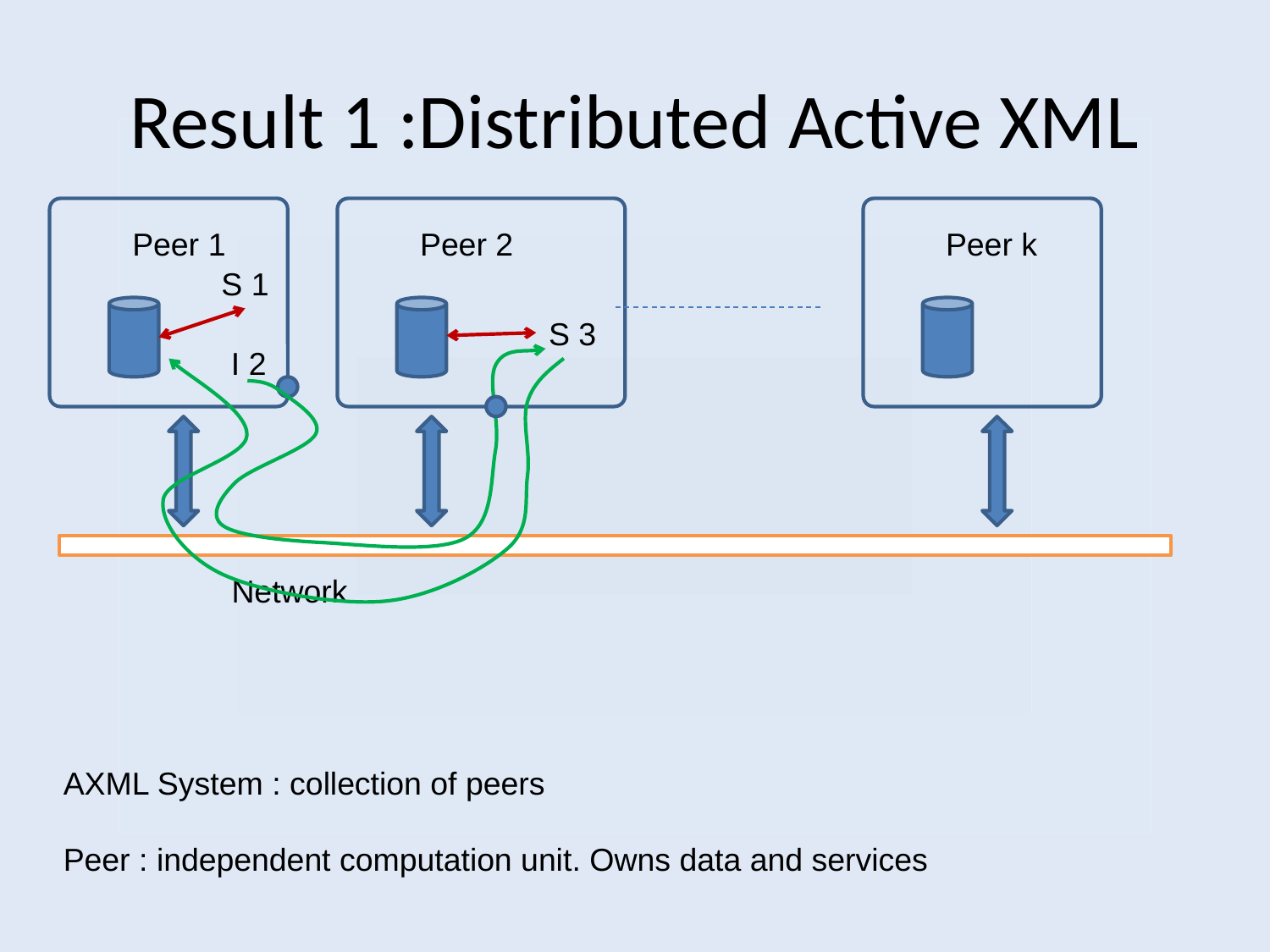

# Result 1 :Distributed Active XML

Peer 1
Peer 2
Peer k
S 1

S 3
I 2

Network
AXML System : collection of peers

Peer : independent computation unit. Owns data and services